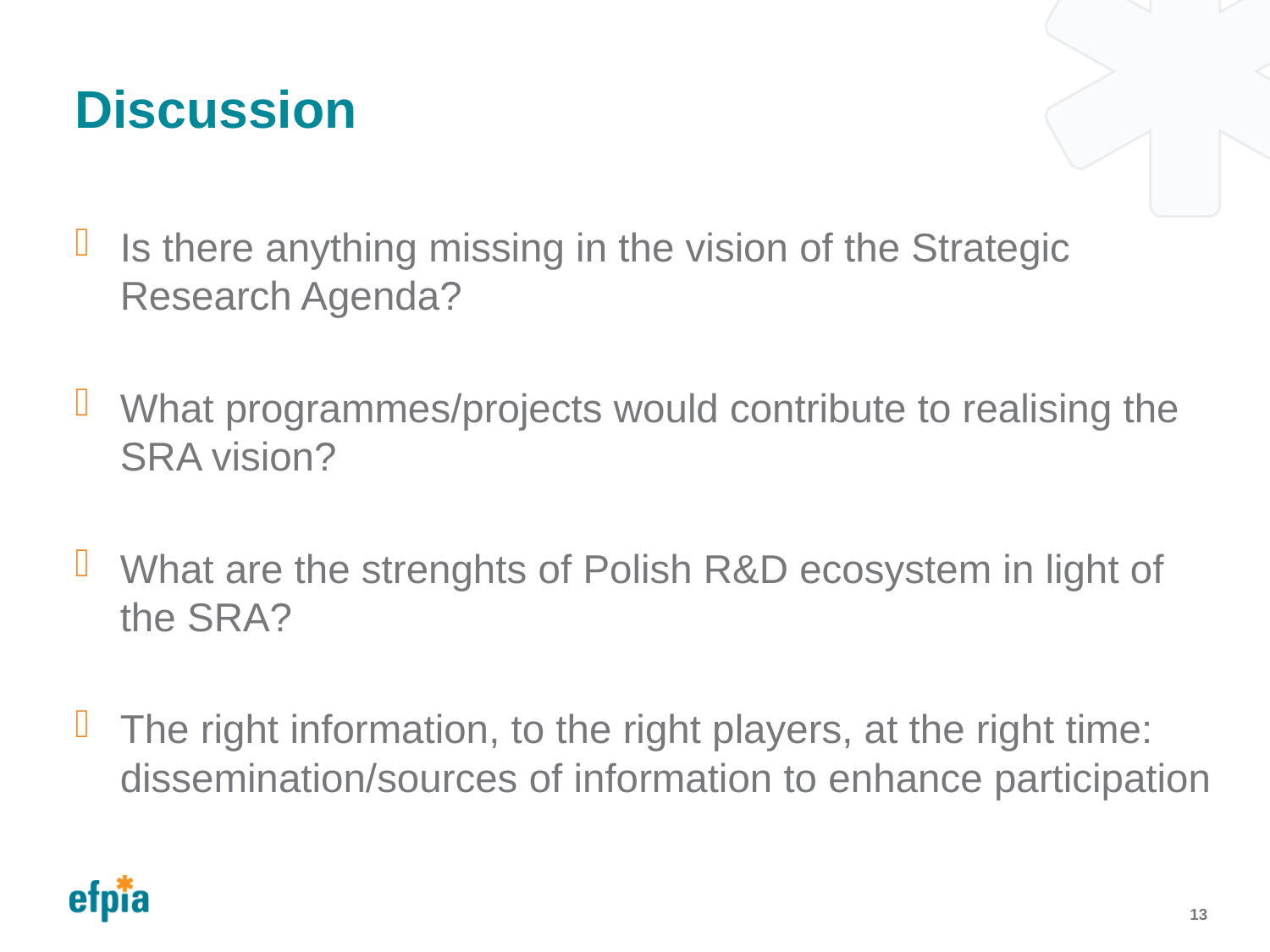

# Discussion
Is there anything missing in the vision of the Strategic Research Agenda?

What programmes/projects would contribute to realising the SRA vision?

What are the strenghts of Polish R&D ecosystem in light of the SRA?

The right information, to the right players, at the right time: dissemination/sources of information to enhance participation
13